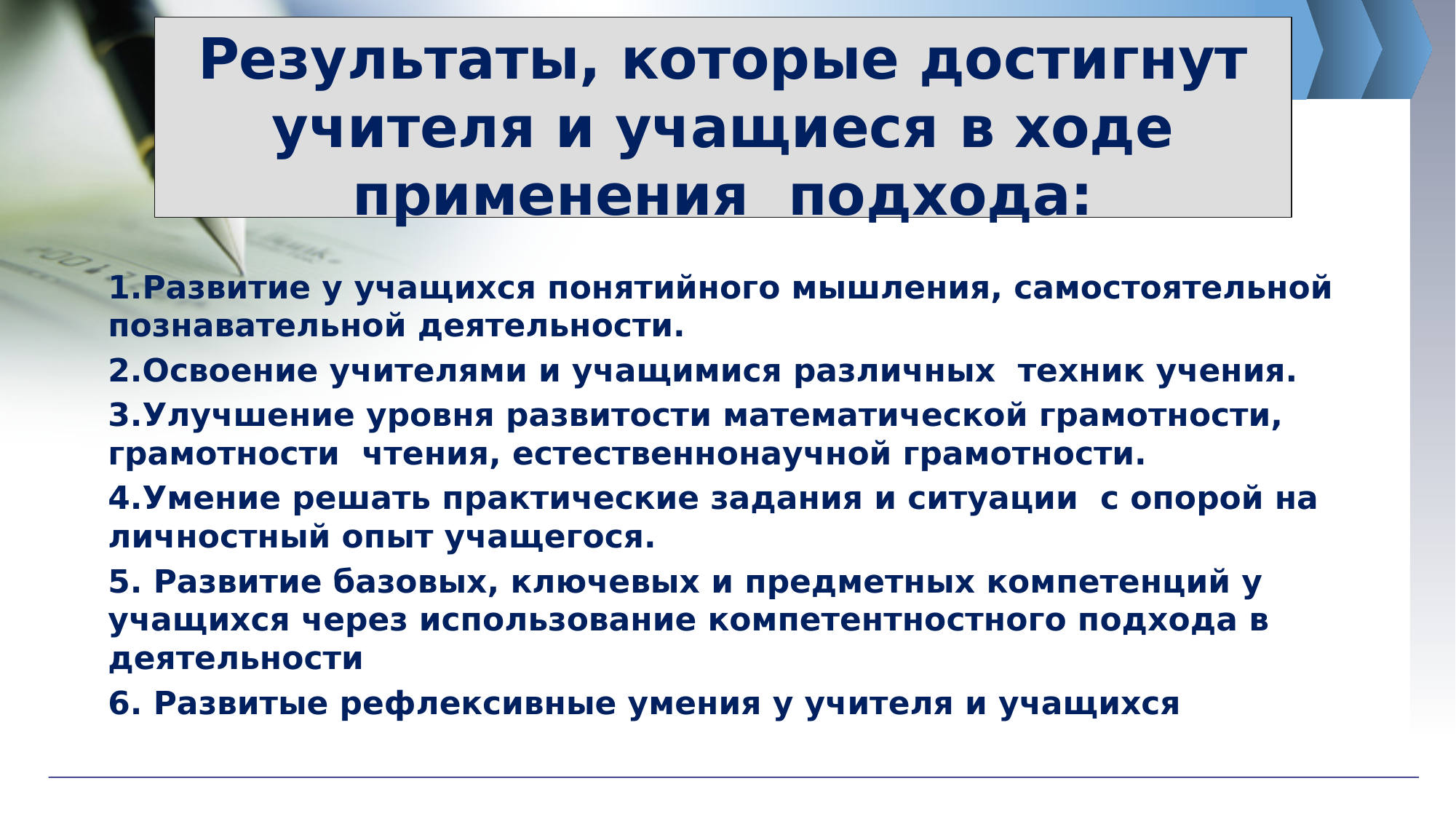

Результаты, которые достигнут учителя и учащиеся в ходе применения  подхода:
#

1.Развитие у учащихся понятийного мышления, самостоятельной познавательной деятельности.
2.Освоение учителями и учащимися различных  техник учения.
3.Улучшение уровня развитости математической грамотности, грамотности  чтения, естественнонаучной грамотности.
4.Умение решать практические задания и ситуации  с опорой на личностный опыт учащегося.
5. Развитие базовых, ключевых и предметных компетенций у учащихся через использование компетентностного подхода в деятельности
6. Развитые рефлексивные умения у учителя и учащихся